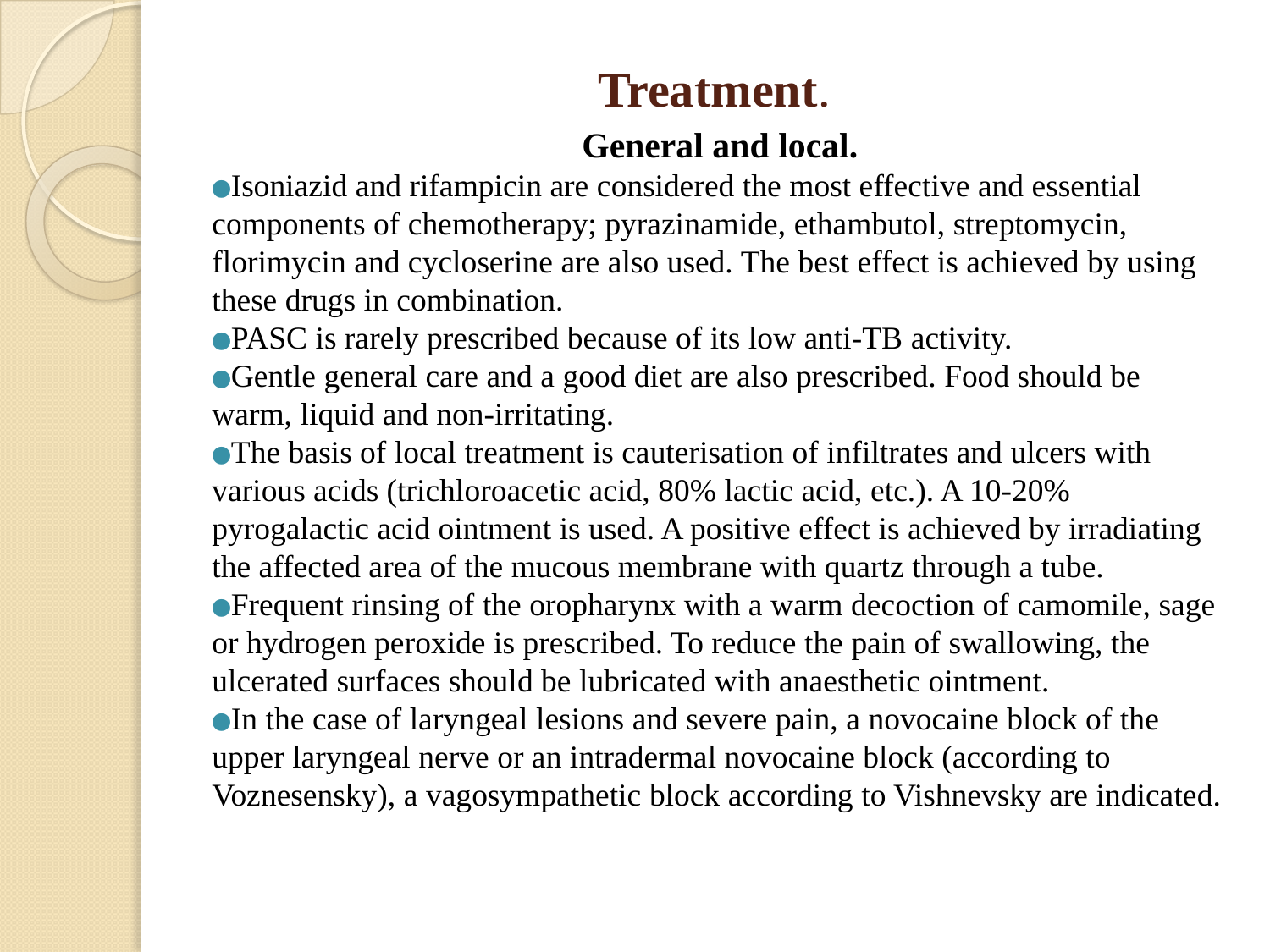

# Treatment.
General and local.
Isoniazid and rifampicin are considered the most effective and essential components of chemotherapy; pyrazinamide, ethambutol, streptomycin, florimycin and cycloserine are also used. The best effect is achieved by using these drugs in combination.
PASC is rarely prescribed because of its low anti-TB activity.
Gentle general care and a good diet are also prescribed. Food should be warm, liquid and non-irritating.
The basis of local treatment is cauterisation of infiltrates and ulcers with various acids (trichloroacetic acid, 80% lactic acid, etc.). A 10-20% pyrogalactic acid ointment is used. A positive effect is achieved by irradiating the affected area of the mucous membrane with quartz through a tube.
Frequent rinsing of the oropharynx with a warm decoction of camomile, sage or hydrogen peroxide is prescribed. To reduce the pain of swallowing, the ulcerated surfaces should be lubricated with anaesthetic ointment.
In the case of laryngeal lesions and severe pain, a novocaine block of the upper laryngeal nerve or an intradermal novocaine block (according to Voznesensky), a vagosympathetic block according to Vishnevsky are indicated.